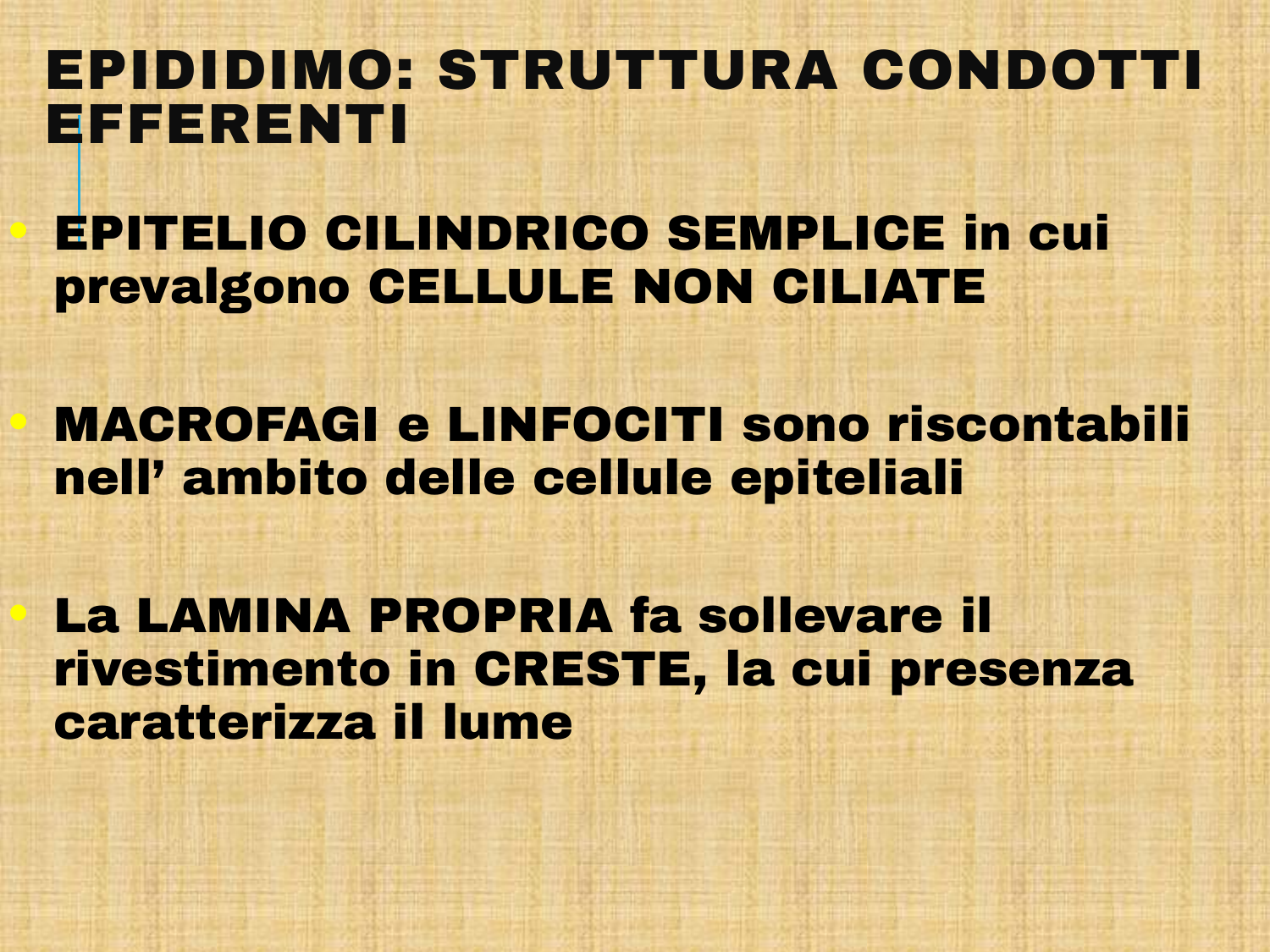

# EPIDIDIMO: STRUTTURA CONDOTTI EFFERENTI
EPITELIO CILINDRICO SEMPLICE in cui prevalgono CELLULE NON CILIATE

MACROFAGI e LINFOCITI sono riscontabili nell’ ambito delle cellule epiteliali

La LAMINA PROPRIA fa sollevare il rivestimento in CRESTE, la cui presenza caratterizza il lume